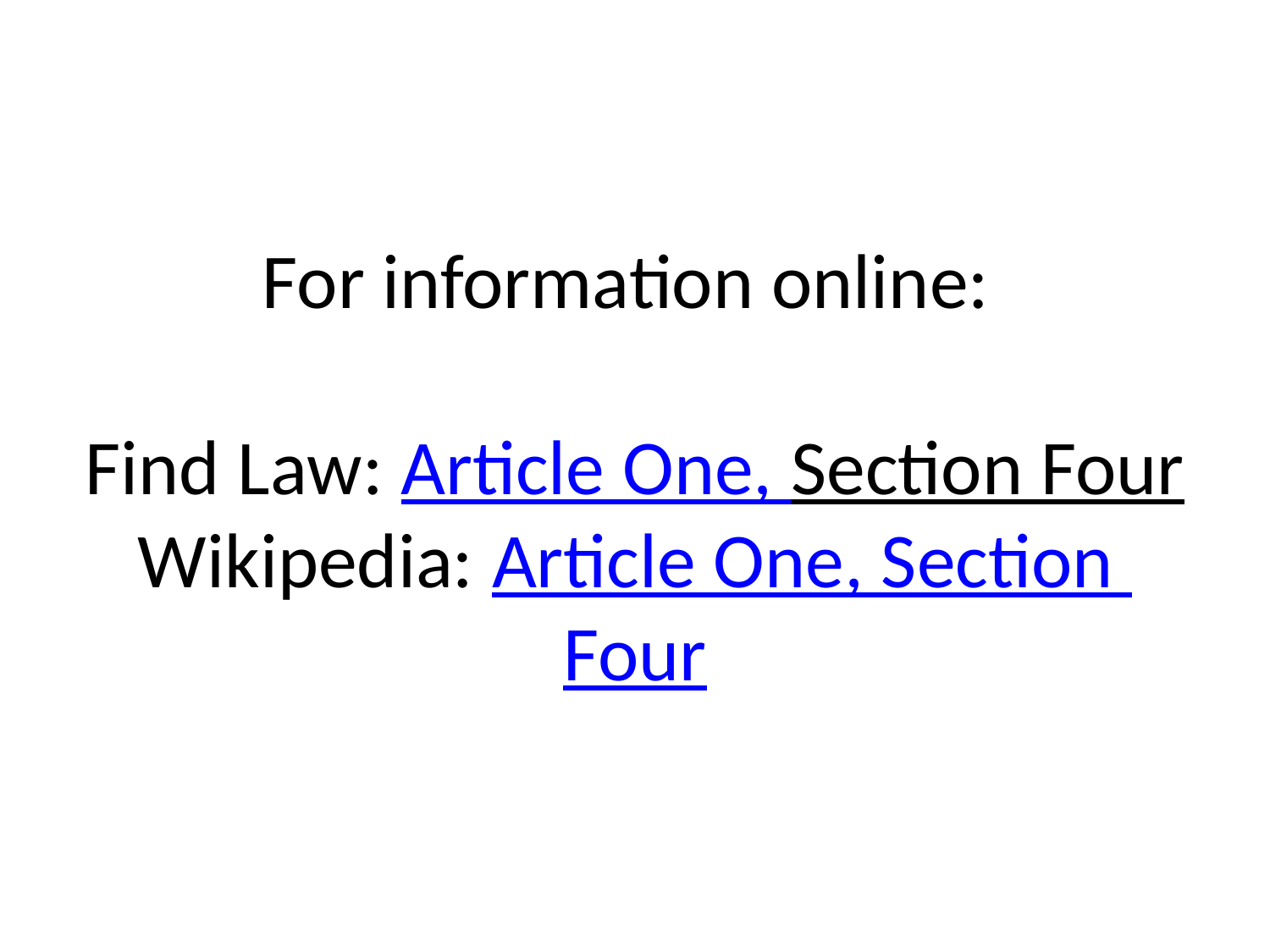

# For information online: Find Law: Article One, Section Four Wikipedia: Article One, Section Four